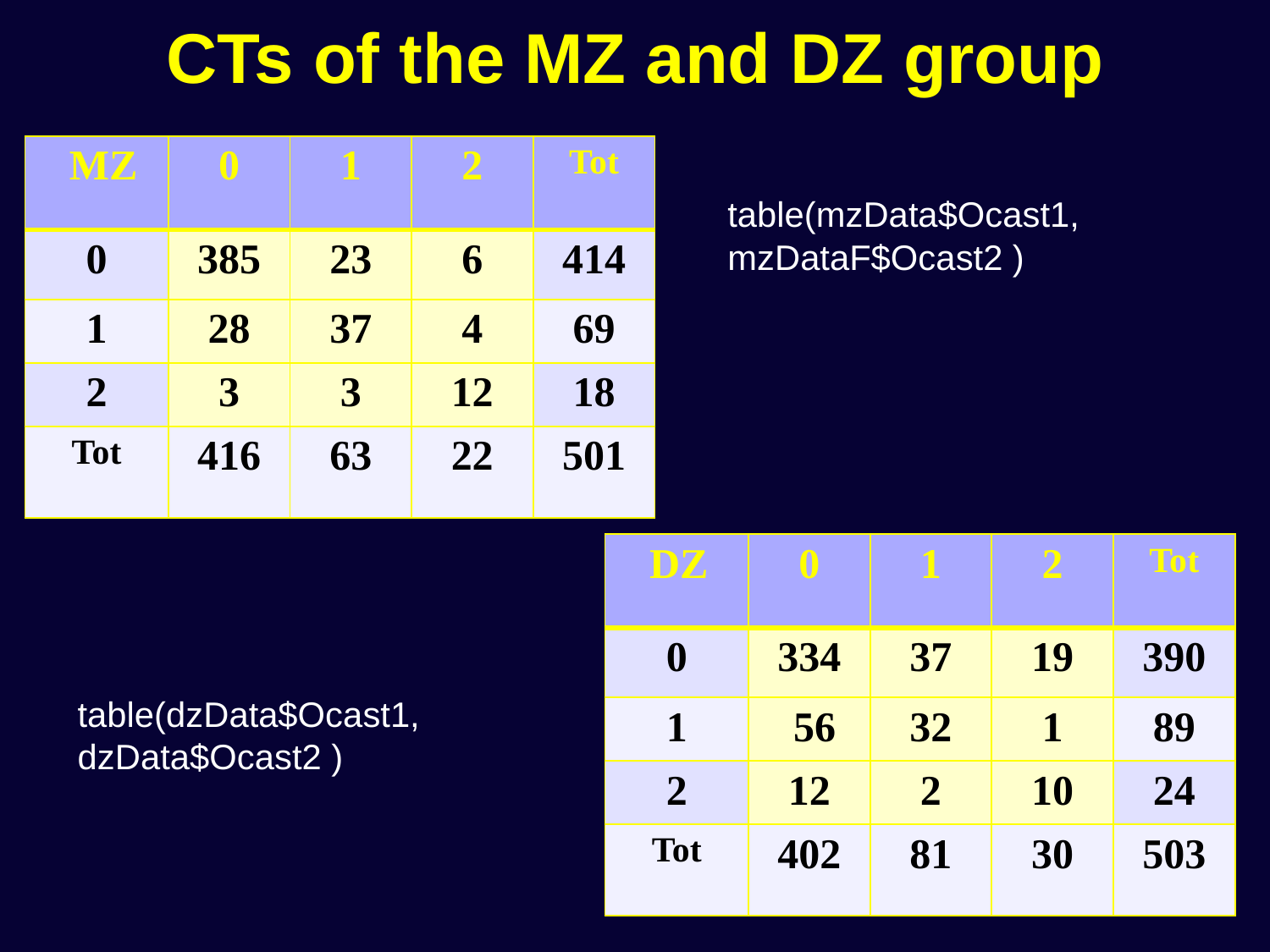

# CTs of the MZ and DZ group
| MZ | 0 | 1 | 2 | Tot |
| --- | --- | --- | --- | --- |
| 0 | 385 | 23 | 6 | 414 |
| 1 | 28 | 37 | 4 | 69 |
| 2 | 3 | 3 | 12 | 18 |
| Tot | 416 | 63 | 22 | 501 |
table(mzData$Ocast1,
mzDataF$Ocast2 )
| DZ | 0 | 1 | 2 | Tot |
| --- | --- | --- | --- | --- |
| 0 | 334 | 37 | 19 | 390 |
| 1 | 56 | 32 | 1 | 89 |
| 2 | 12 | 2 | 10 | 24 |
| Tot | 402 | 81 | 30 | 503 |
table(dzData$Ocast1,
dzData$Ocast2 )